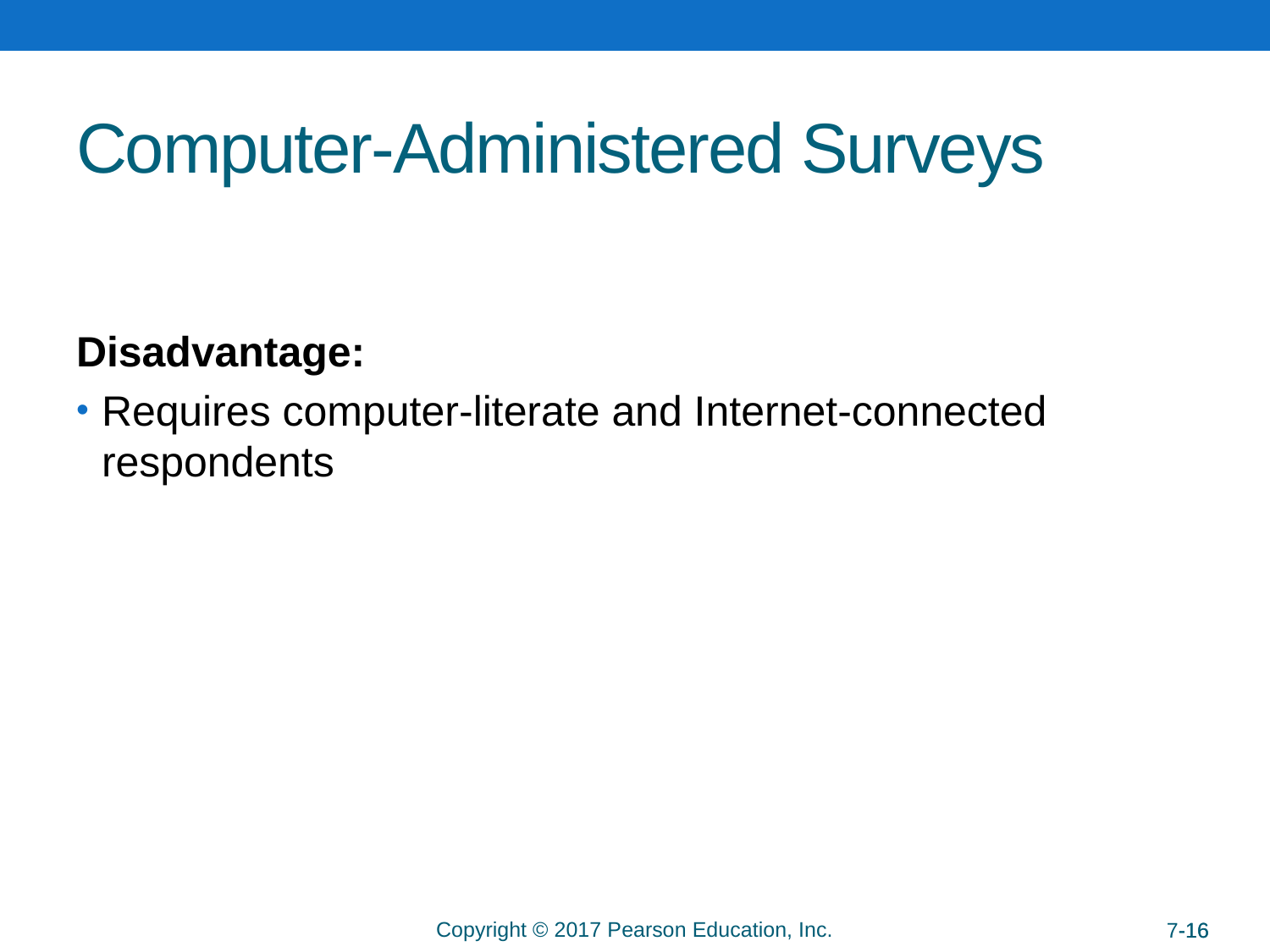

# Computer-Administered Surveys
Disadvantage:
Requires computer-literate and Internet-connected respondents